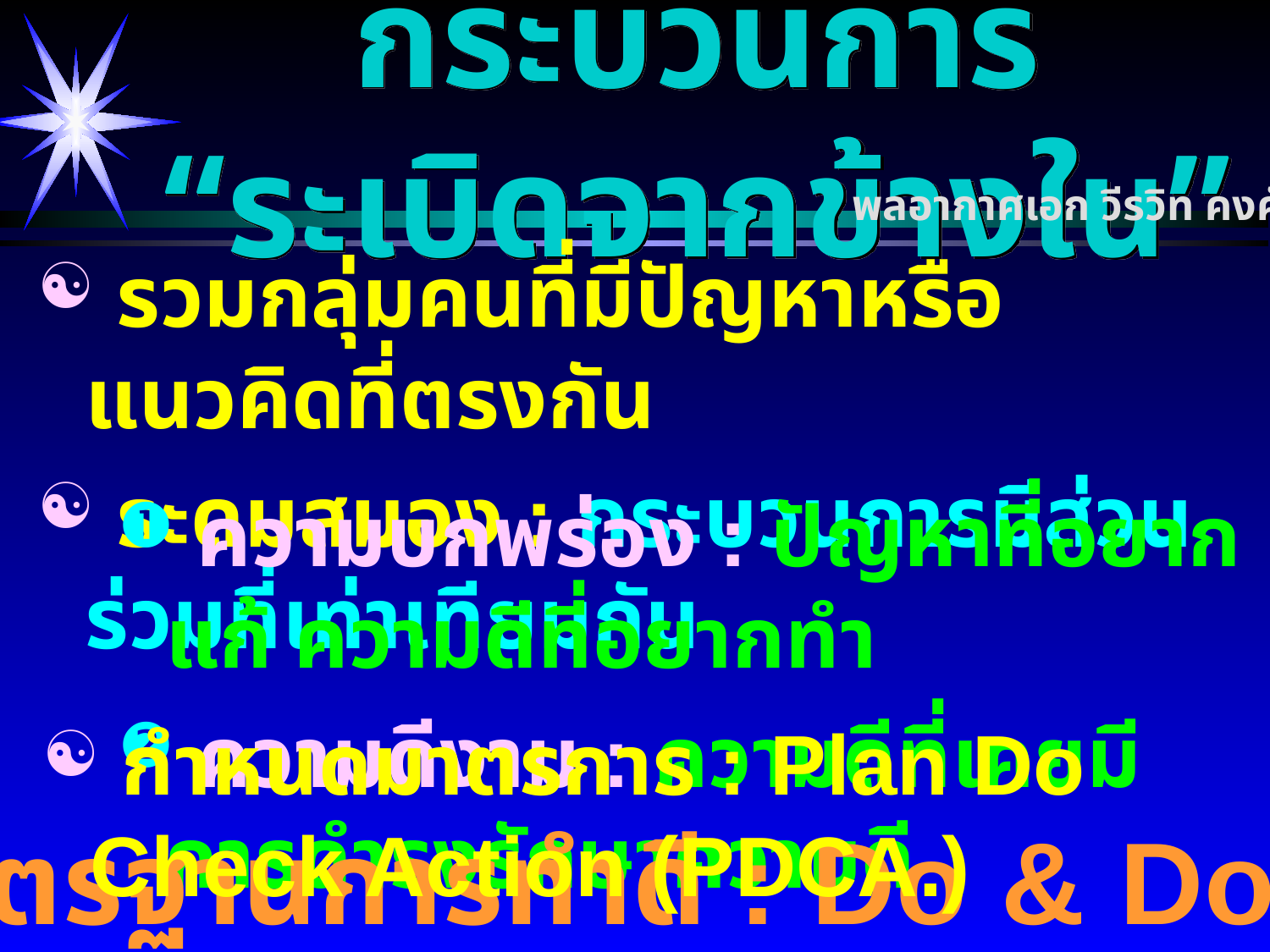

# กระบวนการ “ระเบิดจากข้างใน”
พลอากาศเอก วีรวิท คงศักดิ์
 รวมกลุ่มคนที่มีปัญหาหรือแนวคิดที่ตรงกัน
 ระดมสมอง : กระบวนการมีส่วนร่วมที่เท่าเทียมกัน
 ความบกพร่อง : ปัญหาที่อยากแก้ ความดีที่อยากทำ
 ความดีงาม : ความดีที่เคยมี การดำรงรักษาความดี
 กำหนดมาตรการ : Plan Do Check Action (PDCA.)
“มาตรฐานการทำดี : Do & Don’t”